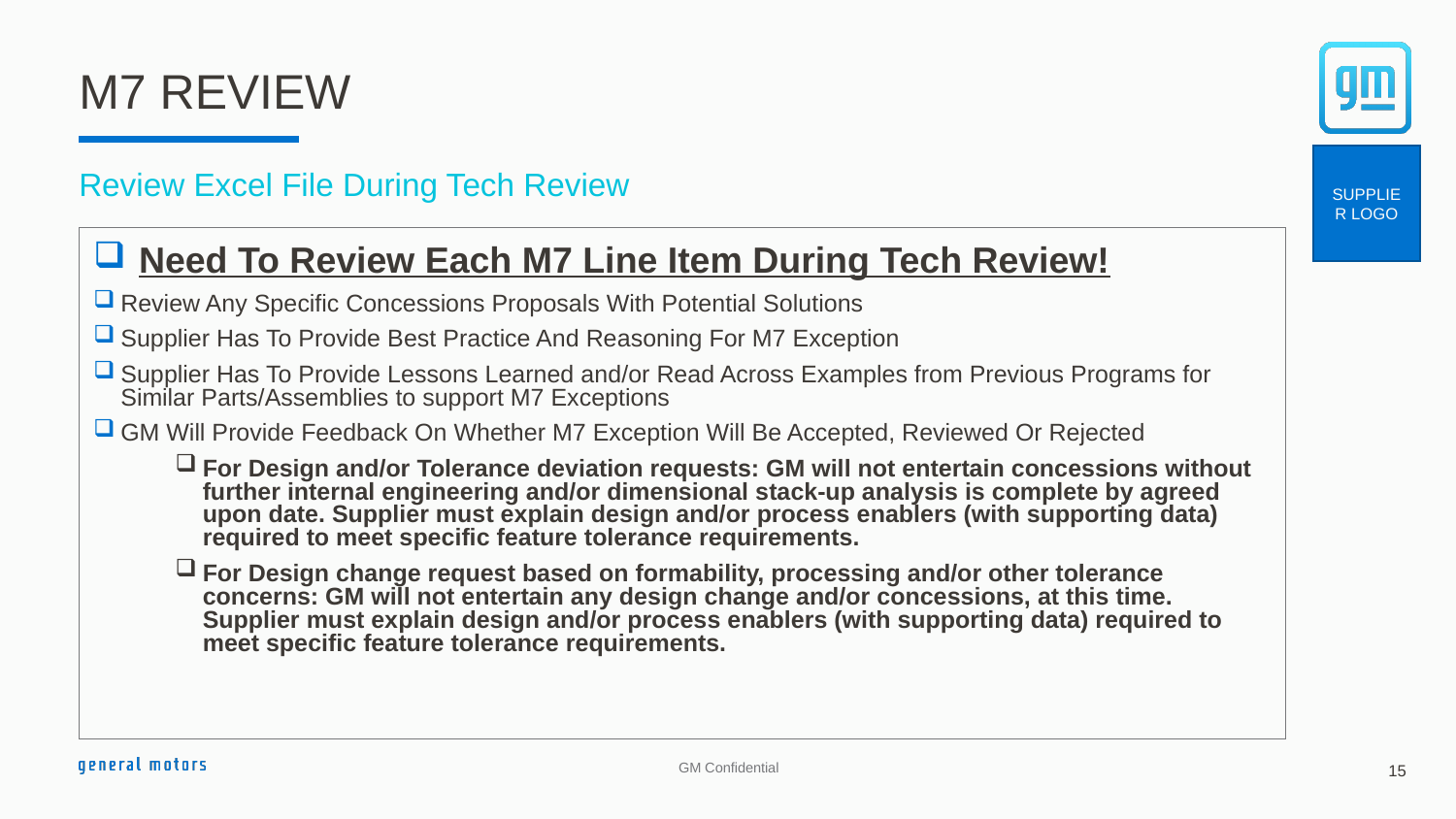

# M7 REVIEW
SUPPLIER LOGO
Review Excel File During Tech Review
Need To Review Each M7 Line Item During Tech Review!
Review Any Specific Concessions Proposals With Potential Solutions
Supplier Has To Provide Best Practice And Reasoning For M7 Exception
Supplier Has To Provide Lessons Learned and/or Read Across Examples from Previous Programs for Similar Parts/Assemblies to support M7 Exceptions
GM Will Provide Feedback On Whether M7 Exception Will Be Accepted, Reviewed Or Rejected
For Design and/or Tolerance deviation requests: GM will not entertain concessions without further internal engineering and/or dimensional stack-up analysis is complete by agreed upon date. Supplier must explain design and/or process enablers (with supporting data) required to meet specific feature tolerance requirements.
For Design change request based on formability, processing and/or other tolerance concerns: GM will not entertain any design change and/or concessions, at this time. Supplier must explain design and/or process enablers (with supporting data) required to meet specific feature tolerance requirements.
15
GM Confidential